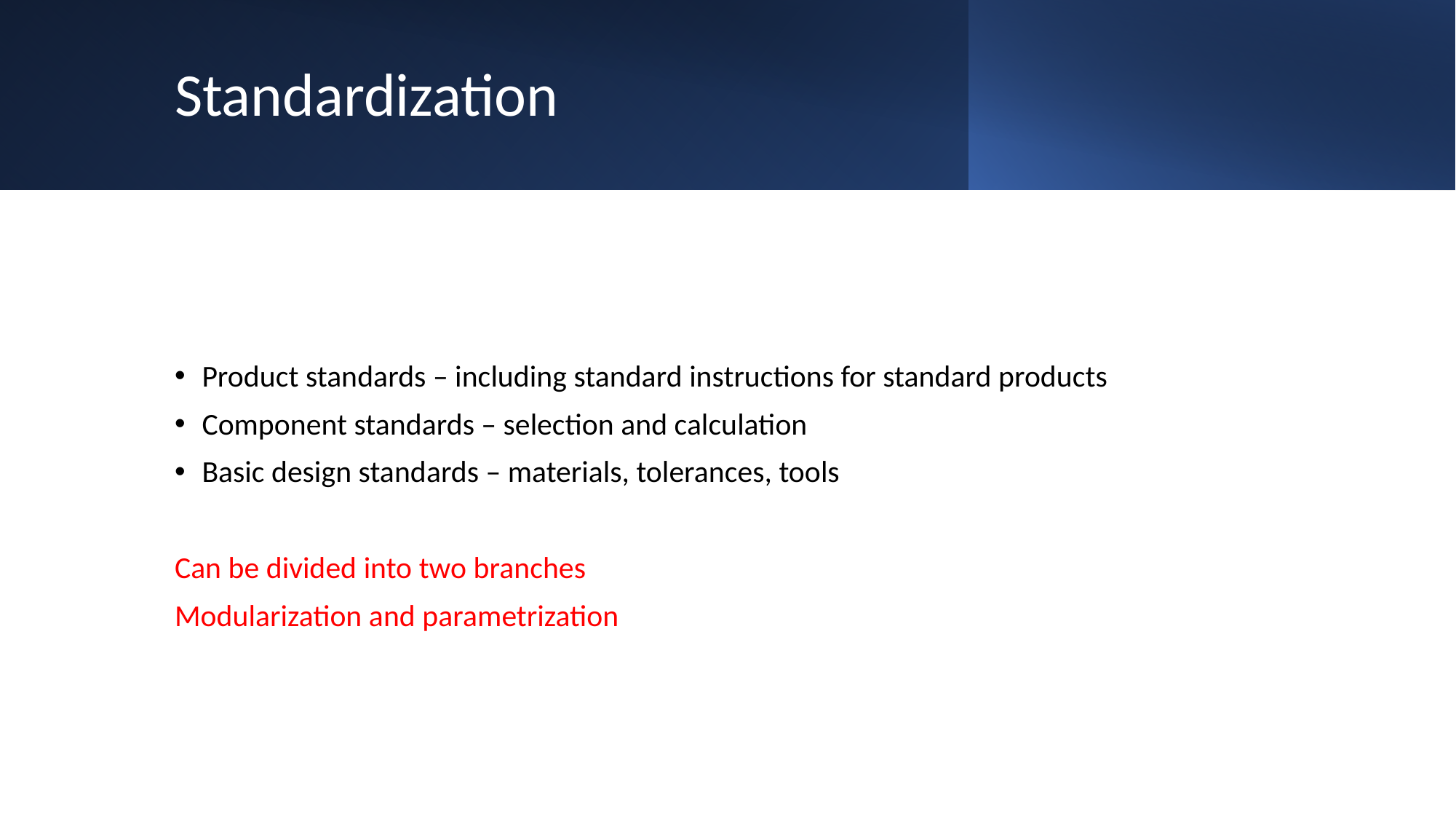

# Standardization
Product standards – including standard instructions for standard products
Component standards – selection and calculation
Basic design standards – materials, tolerances, tools

Can be divided into two branches
Modularization and parametrization